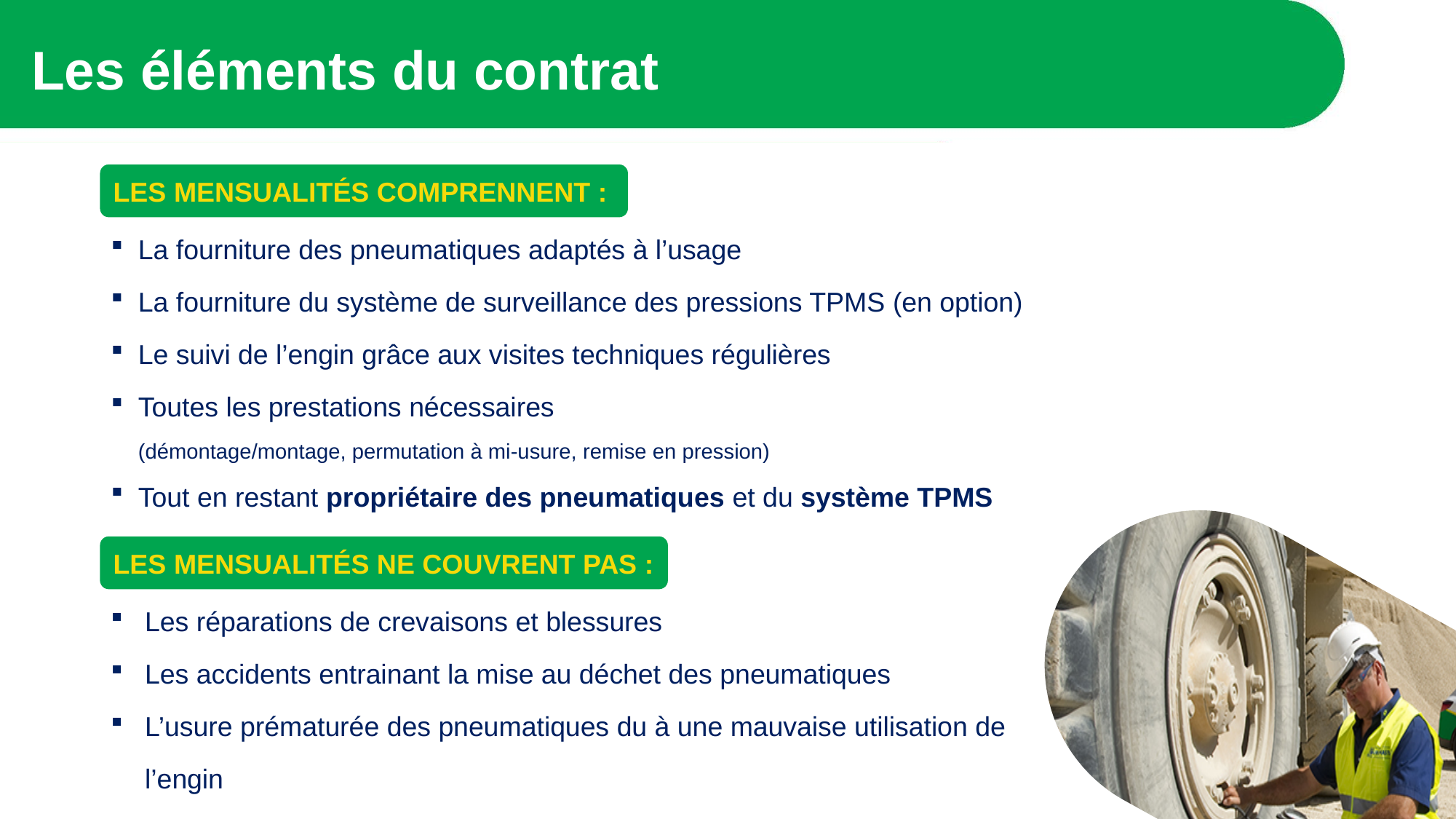

# Les éléments du contrat
Les mensualités comprennent :
La fourniture des pneumatiques adaptés à l’usage
La fourniture du système de surveillance des pressions TPMS (en option)
Le suivi de l’engin grâce aux visites techniques régulières
Toutes les prestations nécessaires
(démontage/montage, permutation à mi-usure, remise en pression)
Tout en restant propriétaire des pneumatiques et du système TPMS

LES Mensualités ne couvrent pas :

Les réparations de crevaisons et blessures
Les accidents entrainant la mise au déchet des pneumatiques
L’usure prématurée des pneumatiques du à une mauvaise utilisation de l’engin